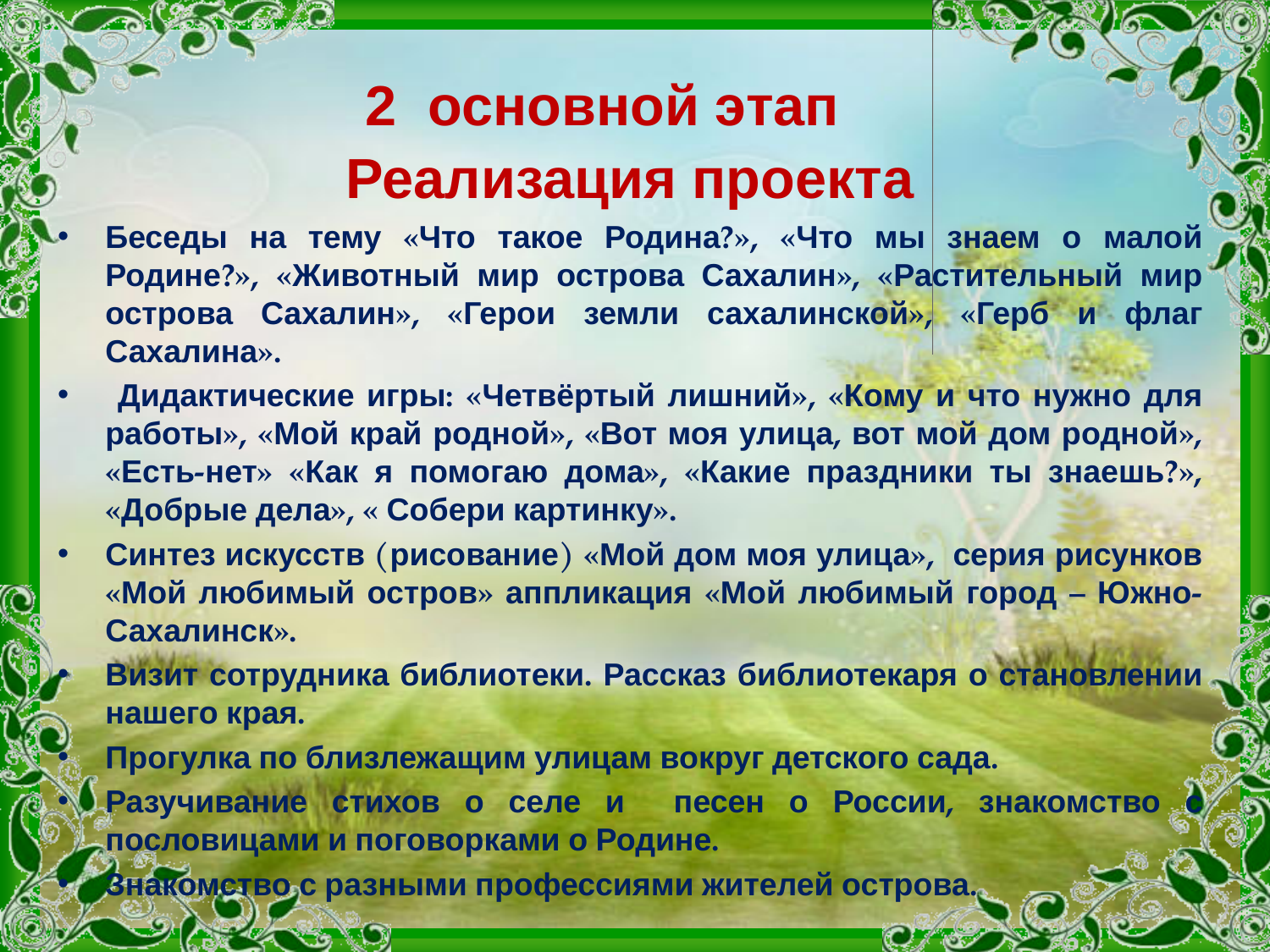

# 2  основной этап
Реализация проекта
Беседы на тему «Что такое Родина?», «Что мы знаем о малой Родине?», «Животный мир острова Сахалин», «Растительный мир острова Сахалин», «Герои земли сахалинской», «Герб и флаг Сахалина».
 Дидактические игры: «Четвёртый лишний», «Кому и что нужно для работы», «Мой край родной», «Вот моя улица, вот мой дом родной», «Есть-нет» «Как я помогаю дома», «Какие праздники ты знаешь?», «Добрые дела», « Собери картинку».
Синтез искусств (рисование) «Мой дом моя улица»,  серия рисунков «Мой любимый остров» аппликация «Мой любимый город – Южно-Сахалинск».
Визит сотрудника библиотеки. Рассказ библиотекаря о становлении нашего края.
Прогулка по близлежащим улицам вокруг детского сада.
Разучивание стихов о селе и  песен о России, знакомство с пословицами и поговорками о Родине.
Знакомство с разными профессиями жителей острова.